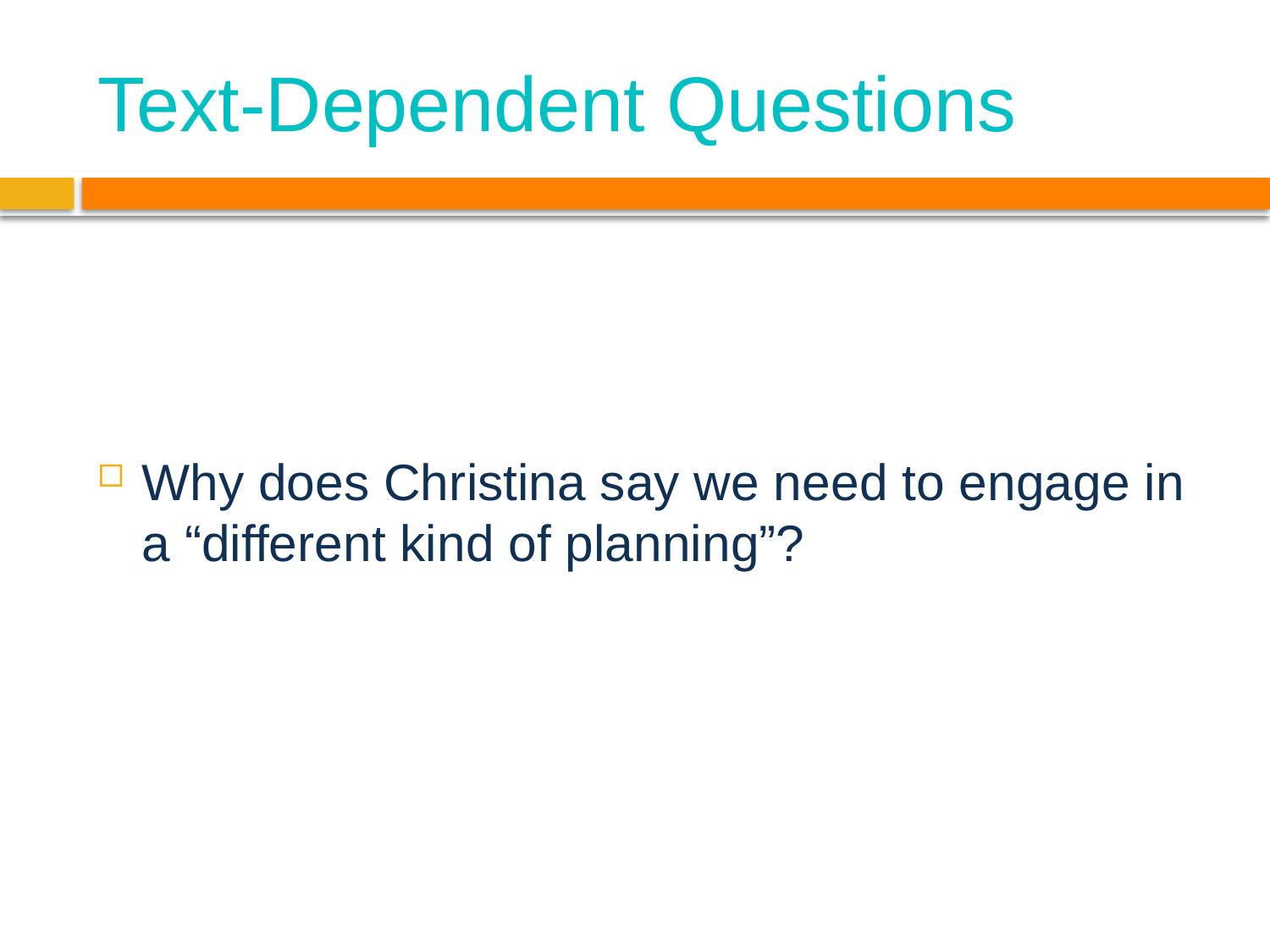

# Text-Dependent Questions

Why does Christina say we need to engage in a “different kind of planning”?